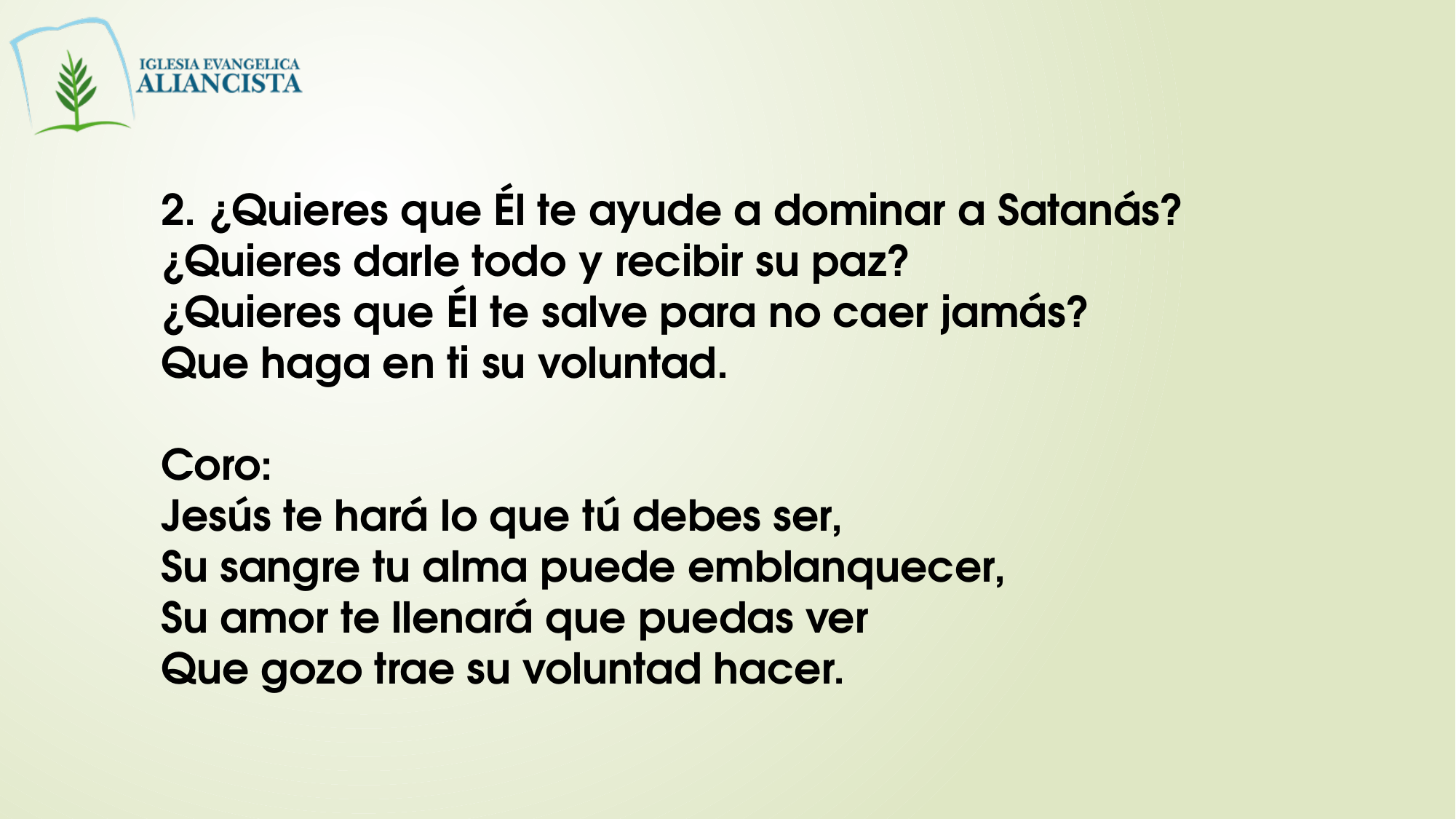

2. ¿Quieres que Él te ayude a dominar a Satanás?
¿Quieres darle todo y recibir su paz?
¿Quieres que Él te salve para no caer jamás?
Que haga en ti su voluntad.

Coro:
Jesús te hará lo que tú debes ser,
Su sangre tu alma puede emblanquecer,
Su amor te llenará que puedas ver
Que gozo trae su voluntad hacer.